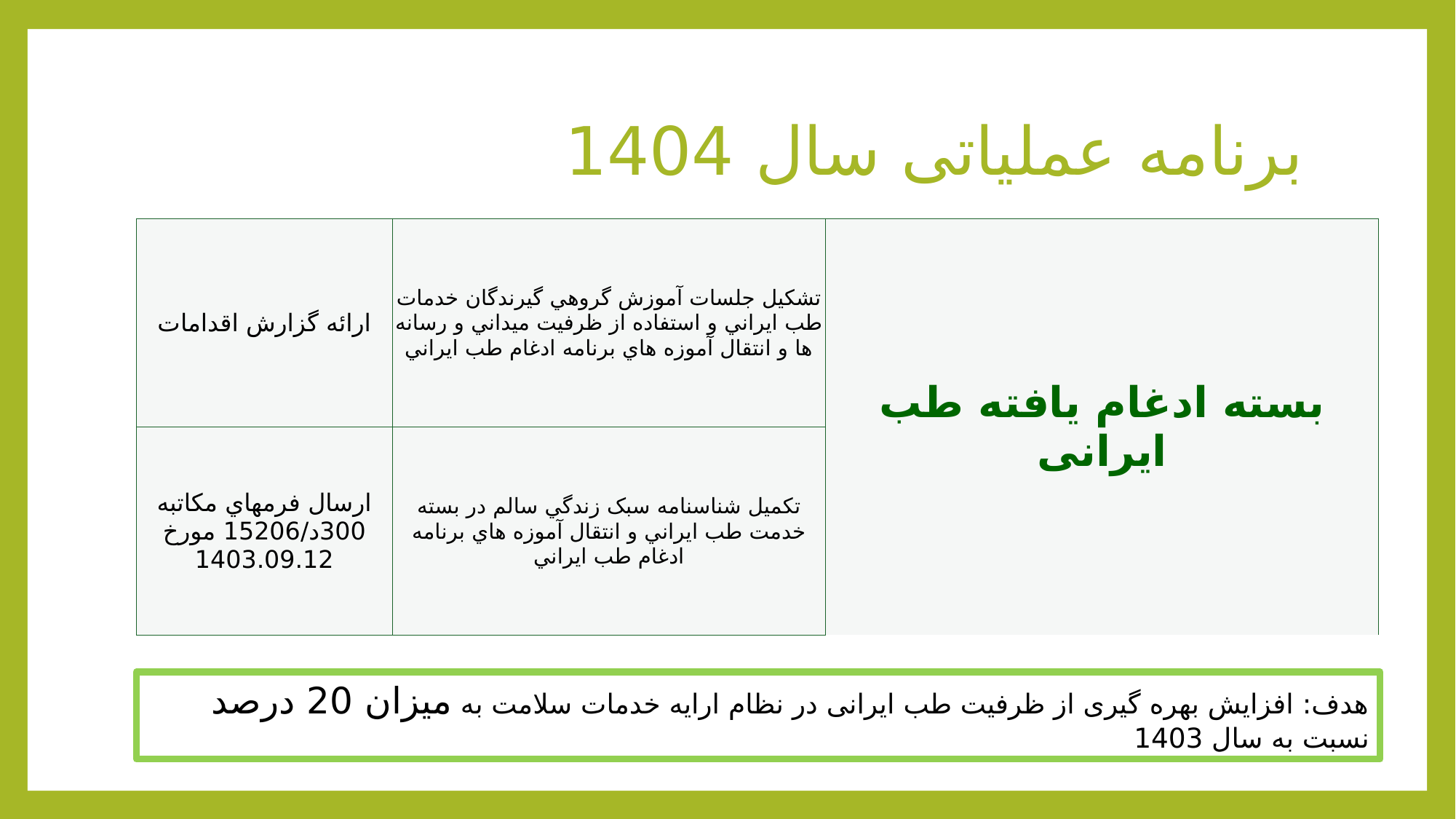

# برنامه عملیاتی سال 1404
| ارائه گزارش اقدامات | تشکيل جلسات آموزش گروهي گيرندگان خدمات طب ايراني و استفاده از ظرفيت ميداني و رسانه ها و انتقال آموزه هاي برنامه ادغام طب ايراني | بسته ادغام یافته طب ایرانی |
| --- | --- | --- |
| ارسال فرمهاي مکاتبه 300د/15206 مورخ 1403.09.12 | تکميل شناسنامه سبک زندگي سالم در بسته خدمت طب ايراني و انتقال آموزه هاي برنامه ادغام طب ايراني |  |
هدف: افزایش بهره گیری از ظرفیت طب ایرانی در نظام ارایه خدمات سلامت به میزان 20 درصد نسبت به سال 1403